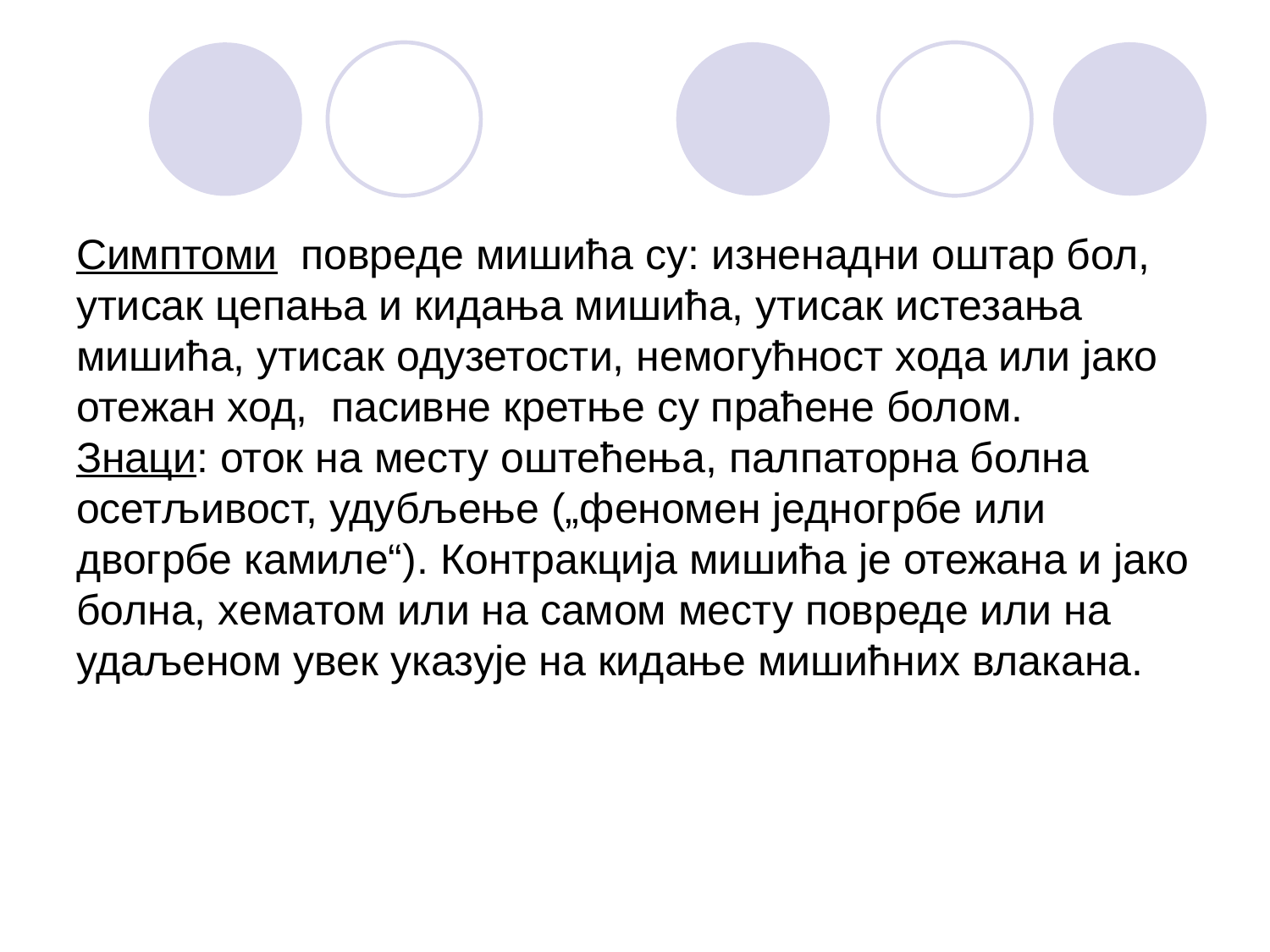

# Симптоми  повреде мишића су: изненадни оштар бол, утисак цепања и кидања мишића, утисак истезања мишића, утисак одузетости, немогућност хода или јако отежан ход,  пасивне кретње су праћене болом. Знаци: оток на месту оштећења, палпаторна болна осетљивост, удубљење („феномен једногрбе или двогрбе камиле“). Контракција мишића је отежана и јако болна, хематом или на самом месту повреде или на удаљеном увек указује на кидање мишићних влакана.